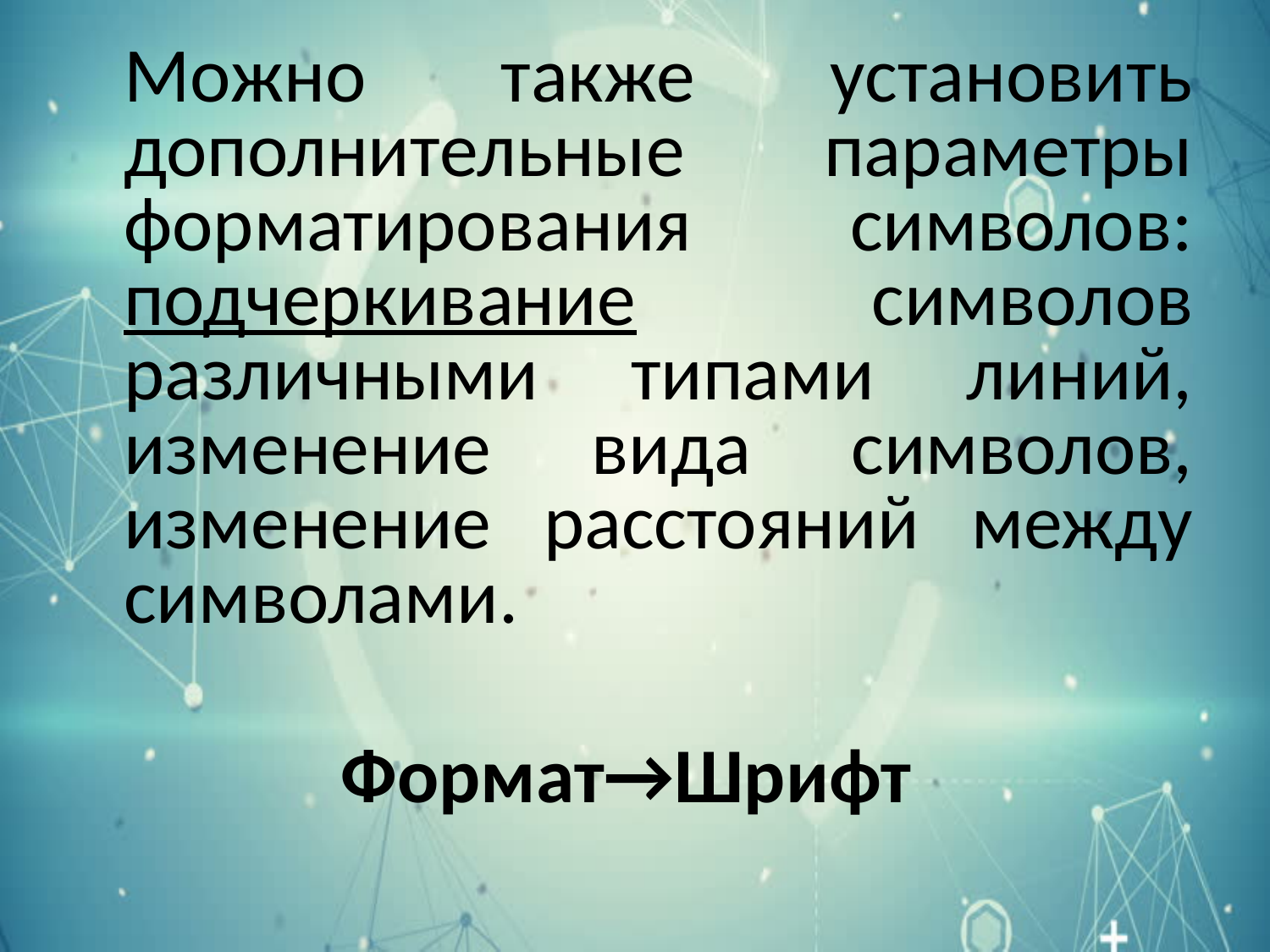

Можно также установить дополнительные параметры форматирования символов: подчеркивание символов различными типами линий, изменение вида символов, изменение расстояний между символами.

Формат→Шрифт

#